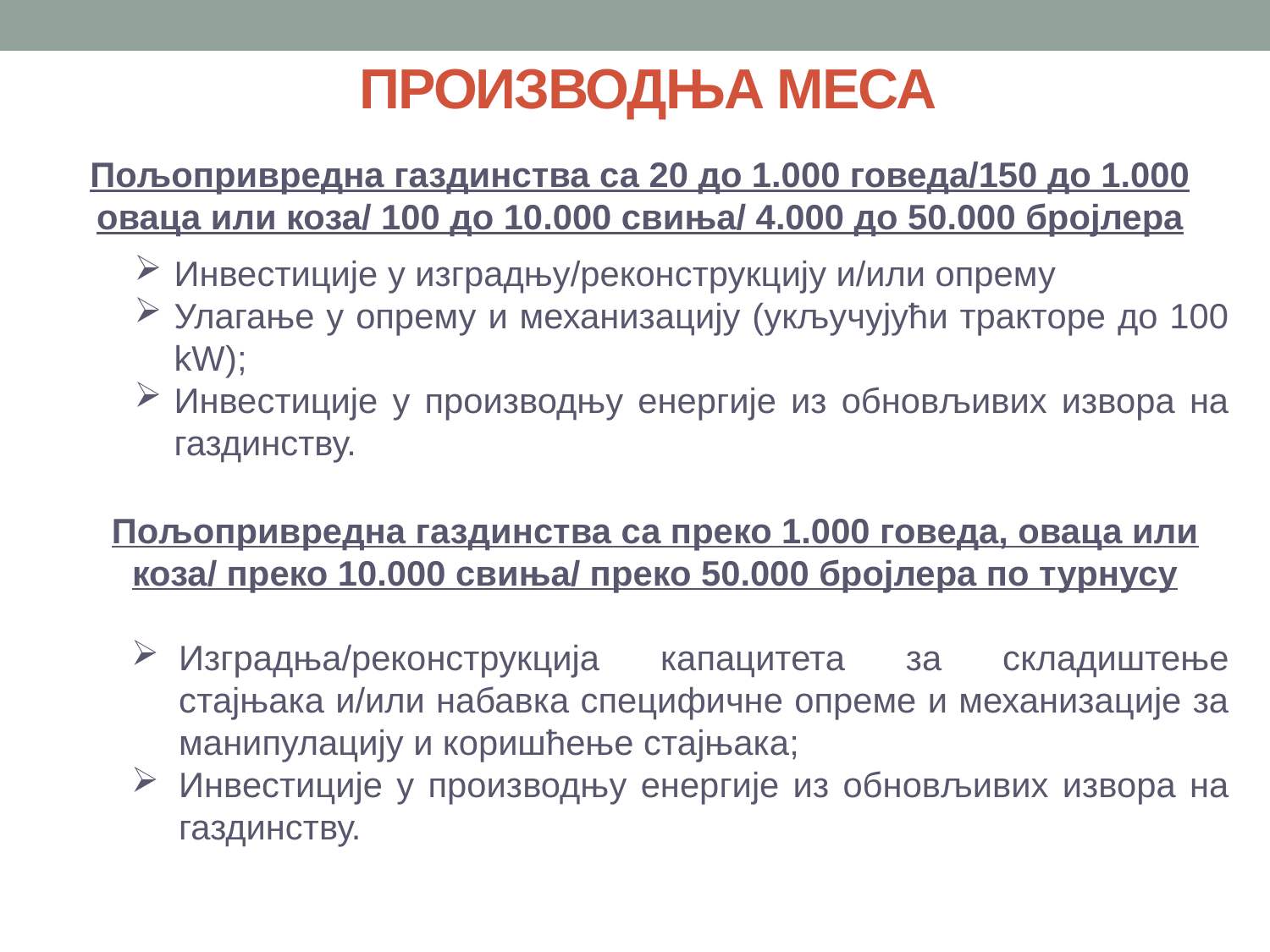

Производња меса
Пољопривредна газдинства са 20 до 1.000 говеда/150 до 1.000 оваца или коза/ 100 до 10.000 свиња/ 4.000 до 50.000 бројлера
Инвестиције у изградњу/реконструкцију и/или опрему
Улагање у опрему и механизацију (укључујући тракторе до 100 kW);
Инвестиције у производњу енергије из обновљивих извора на газдинству.
Пољопривредна газдинства са преко 1.000 говеда, оваца или коза/ преко 10.000 свиња/ преко 50.000 бројлера по турнусу
Изградња/реконструкција капацитета за складиштење стајњака и/или набавка специфичне опреме и механизације за манипулацију и коришћење стајњака;
Инвестиције у производњу енергије из обновљивих извора на газдинству.